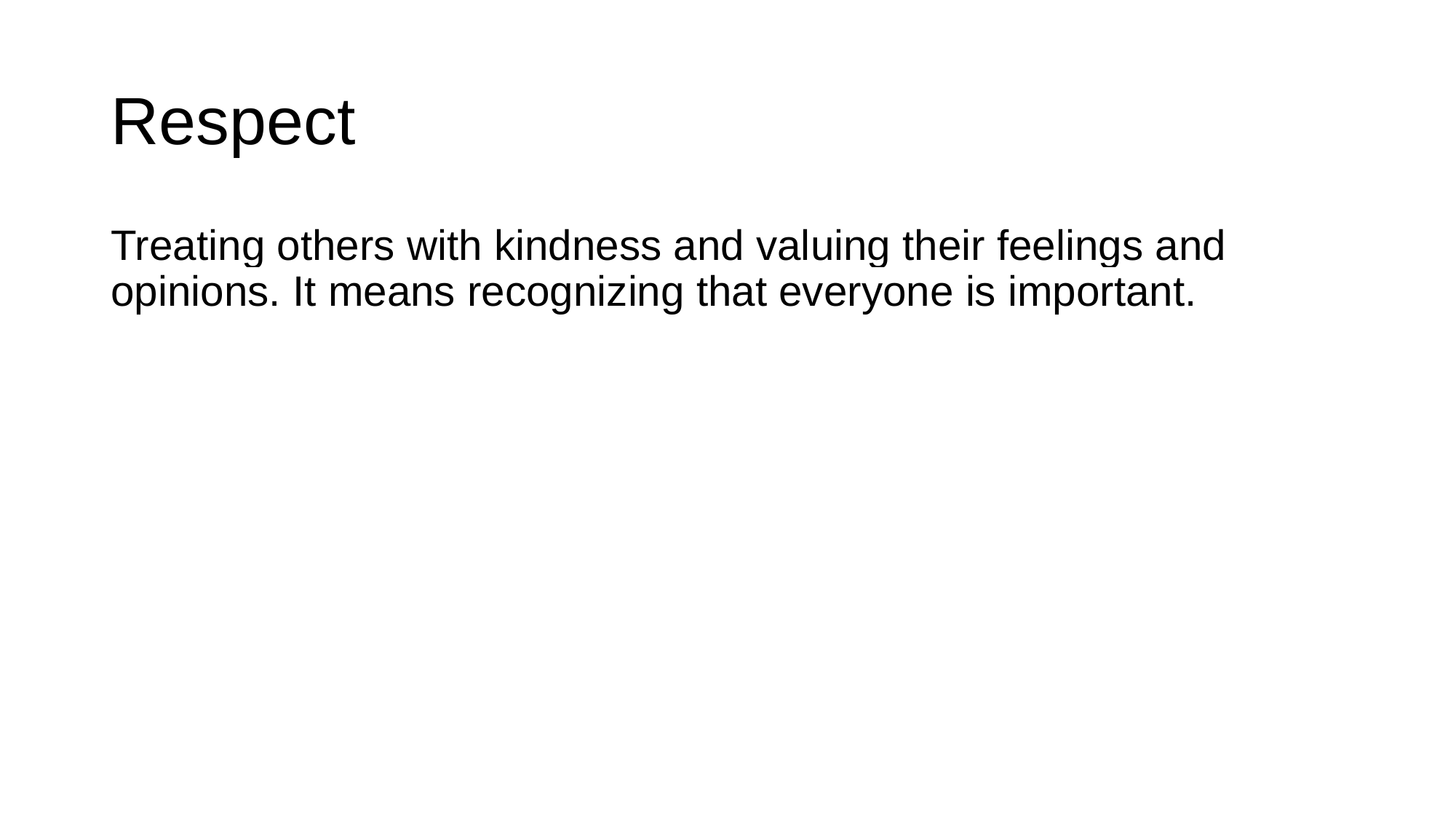

# Respect
Treating others with kindness and valuing their feelings and opinions. It means recognizing that everyone is important.